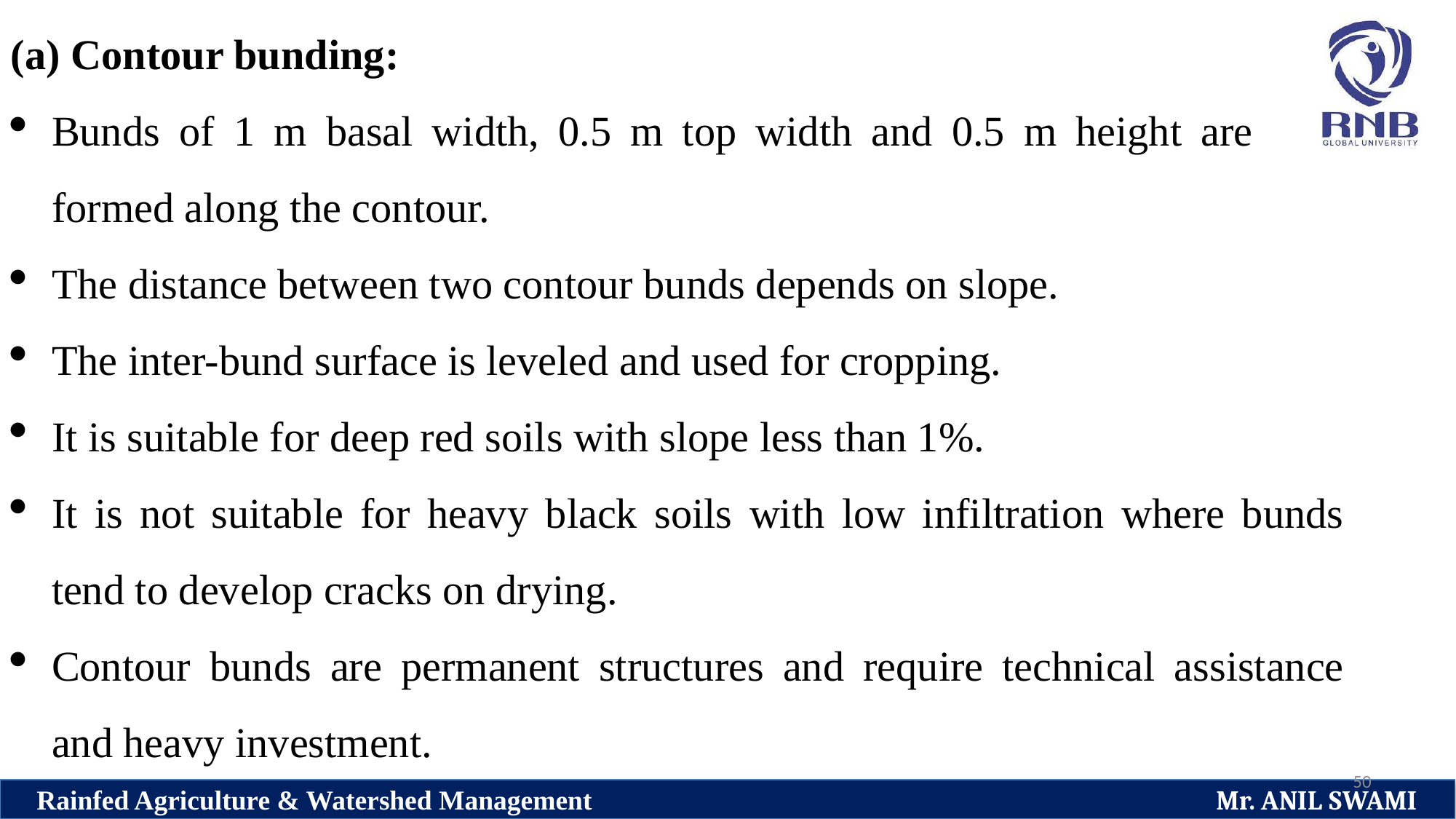

Contour bunding:
Bunds of 1 m basal width, 0.5 m top width and 0.5 m height are formed along the contour.
The distance between two contour bunds depends on slope.
The inter-bund surface is leveled and used for cropping.
It is suitable for deep red soils with slope less than 1%.
It is not suitable for heavy black soils with low infiltration where bunds tend to develop cracks on drying.
Contour bunds are permanent structures and require technical assistance and heavy investment.
50